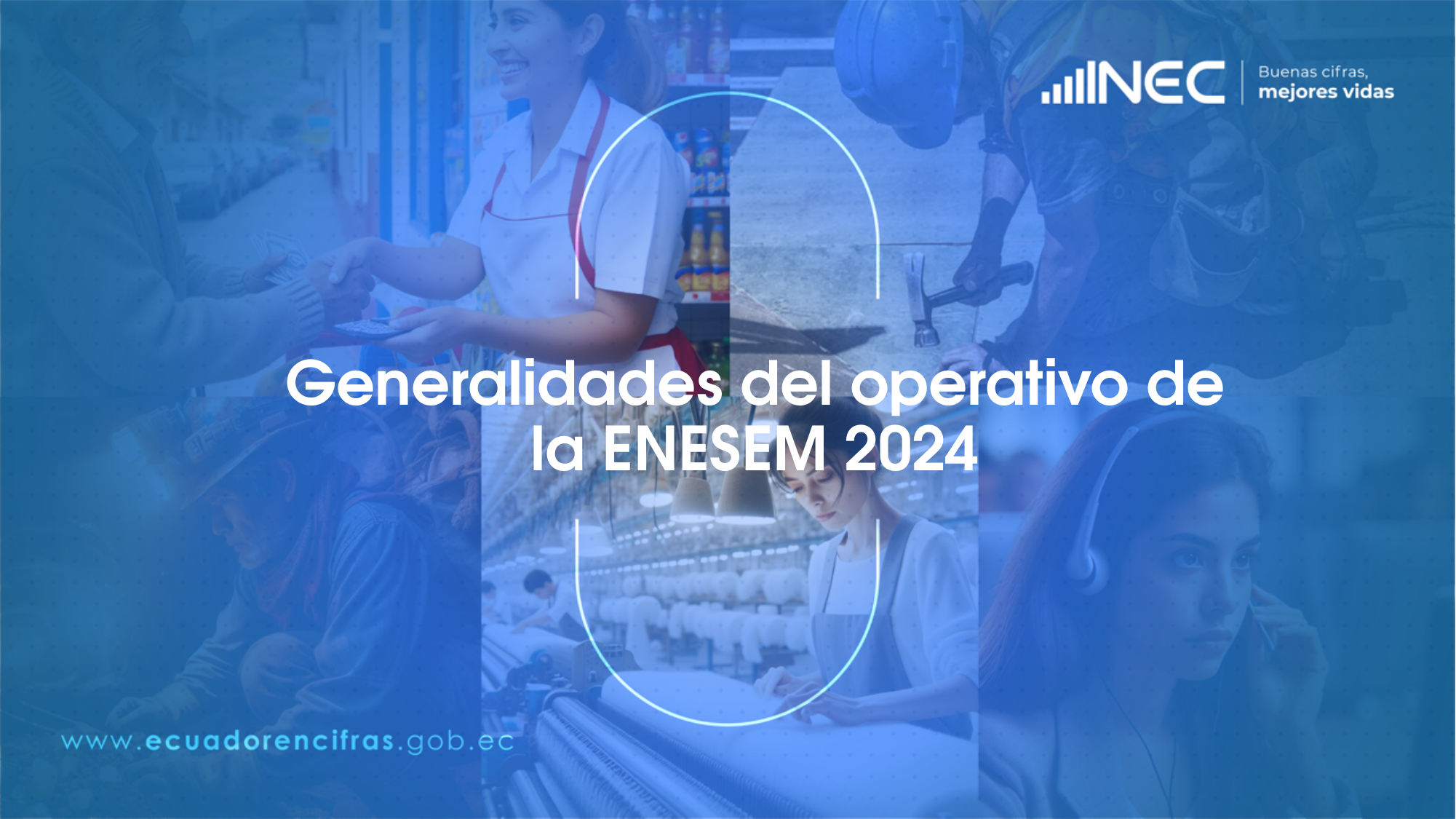

# Generalidades del operativo de la ENESEM 2024